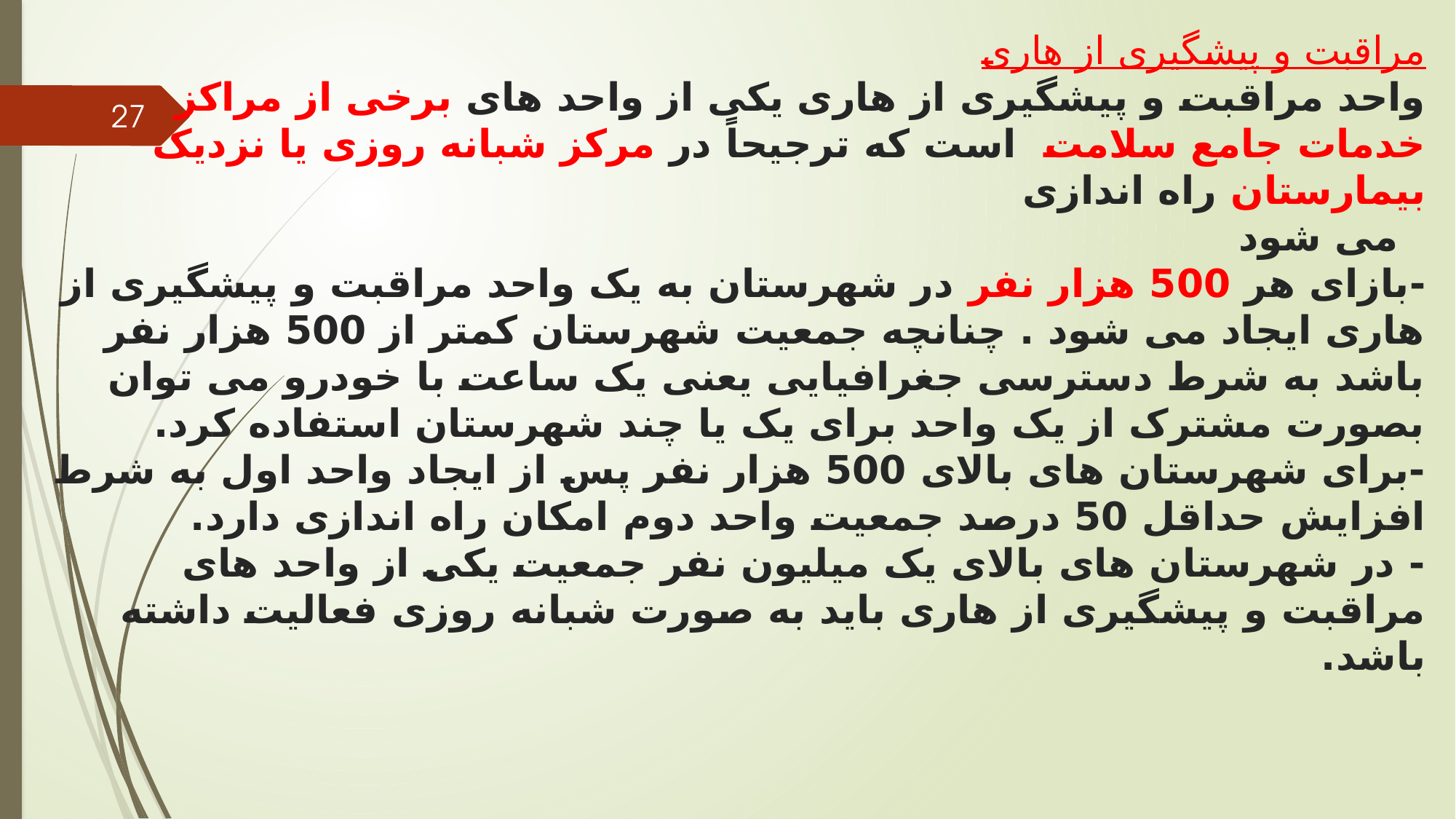

# مراقبت و پیشگیری از هاری واحد مراقبت و پیشگیری از هاری یکی از واحد های برخی از مراکز خدمات جامع سلامت  است که ترجیحاً در مرکز شبانه روزی یا نزدیک بیمارستان راه اندازی می شود -بازای هر 500 هزار نفر در شهرستان به یک واحد مراقبت و پیشگیری از هاری ایجاد می شود . چنانچه جمعیت شهرستان کمتر از 500 هزار نفر باشد به شرط دسترسی جغرافیایی یعنی یک ساعت با خودرو می توان بصورت مشترک از یک واحد برای یک یا چند شهرستان استفاده کرد. -برای شهرستان های بالای 500 هزار نفر پس از ایجاد واحد اول به شرط افزایش حداقل 50 درصد جمعیت واحد دوم امکان راه اندازی دارد. - در شهرستان های بالای یک میلیون نفر جمعیت یکی از واحد های مراقبت و پیشگیری از هاری باید به صورت شبانه روزی فعالیت داشته باشد.
27